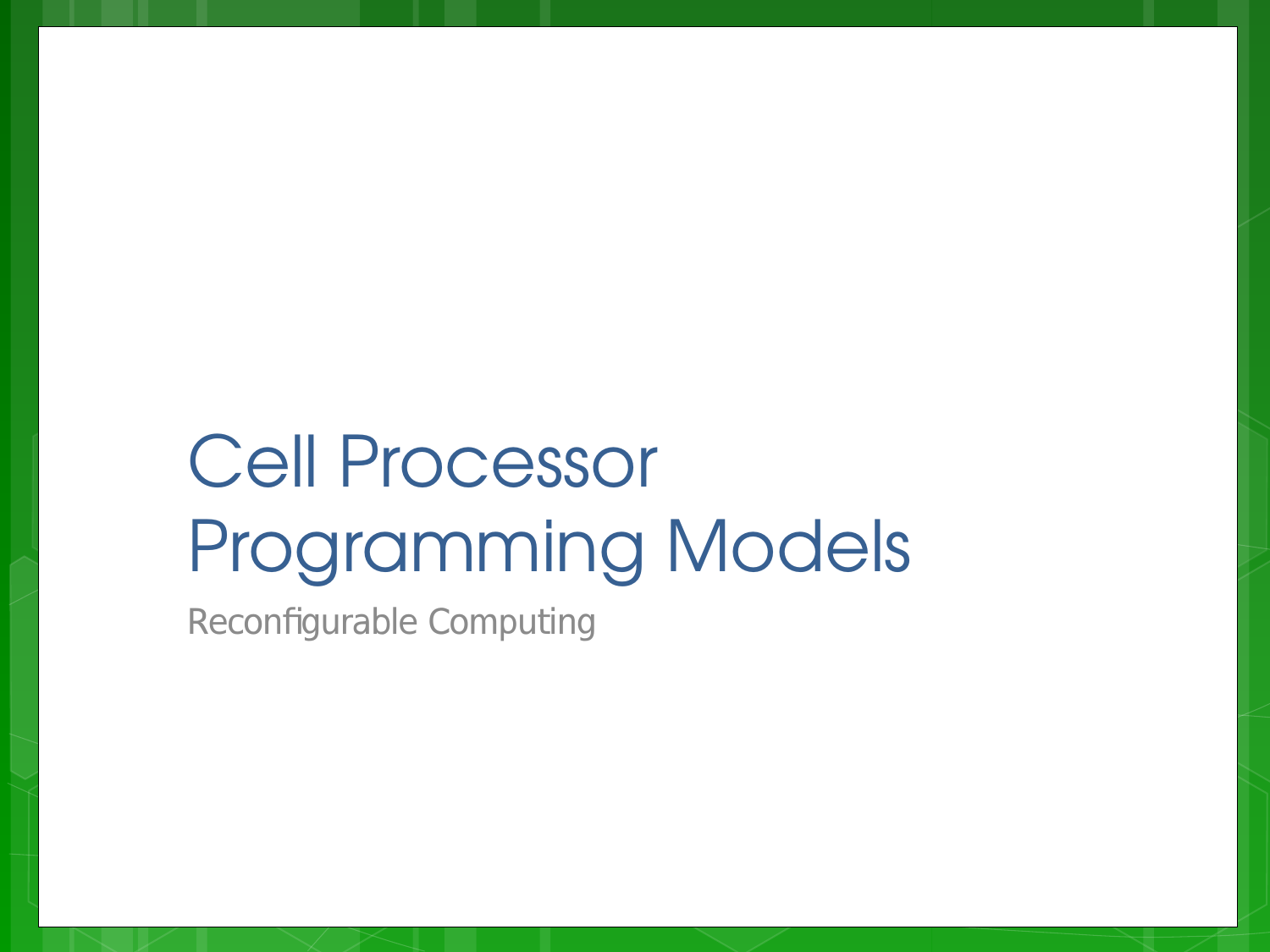

# Cell Processor Programming Models
Reconfigurable Computing